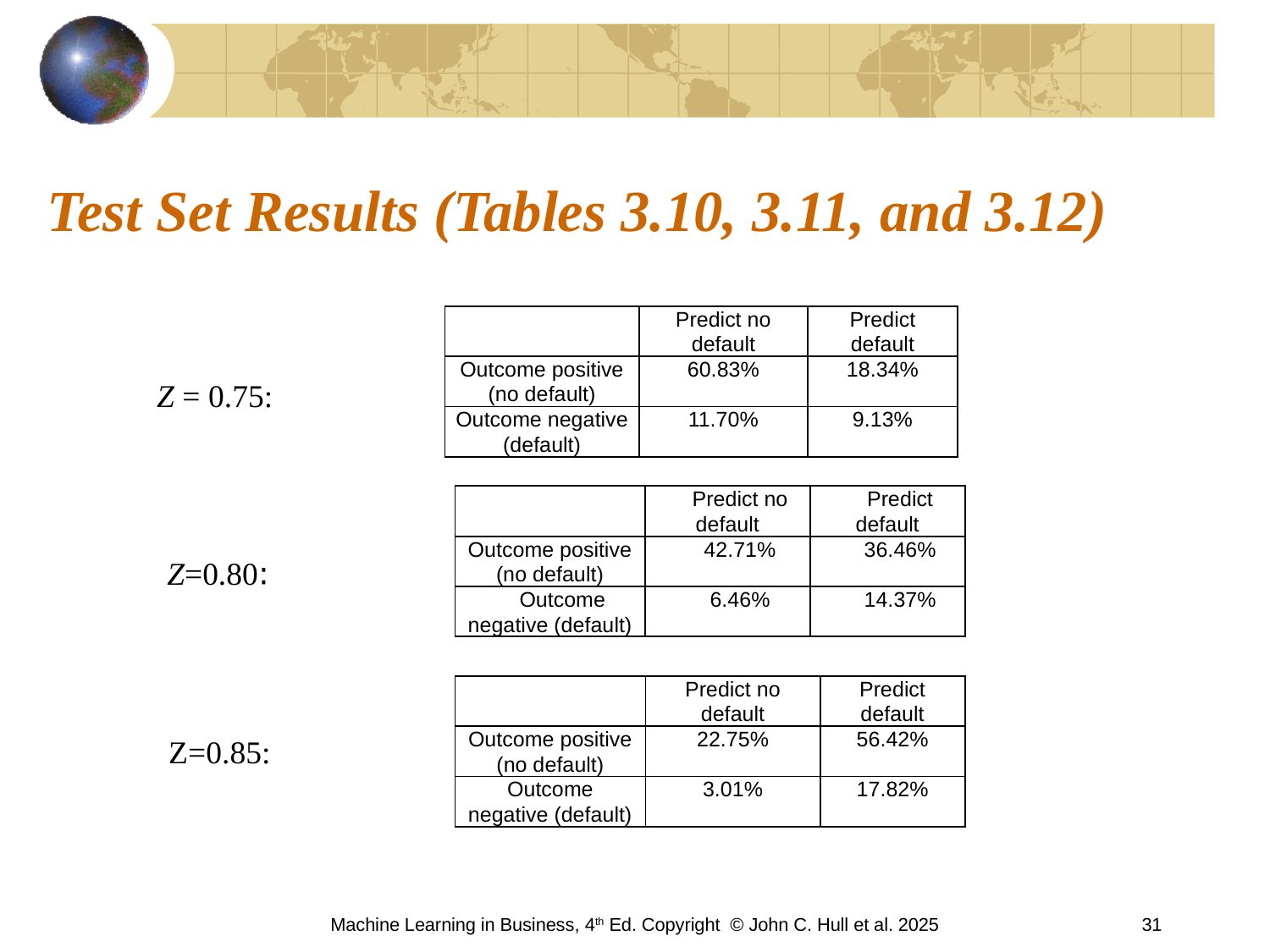

# Test Set Results (Tables 3.10, 3.11, and 3.12)
|  | Predict no default | Predict default |
| --- | --- | --- |
| Outcome positive (no default) | 60.83% | 18.34% |
| Outcome negative (default) | 11.70% | 9.13% |
Z = 0.75:
|  | Predict no default | Predict default |
| --- | --- | --- |
| Outcome positive (no default) | 42.71% | 36.46% |
| Outcome negative (default) | 6.46% | 14.37% |
Z=0.80:
|  | Predict no default | Predict default |
| --- | --- | --- |
| Outcome positive (no default) | 22.75% | 56.42% |
| Outcome negative (default) | 3.01% | 17.82% |
Z=0.85:
Machine Learning in Business, 4th Ed. Copyright  © John C. Hull et al. 2025
31